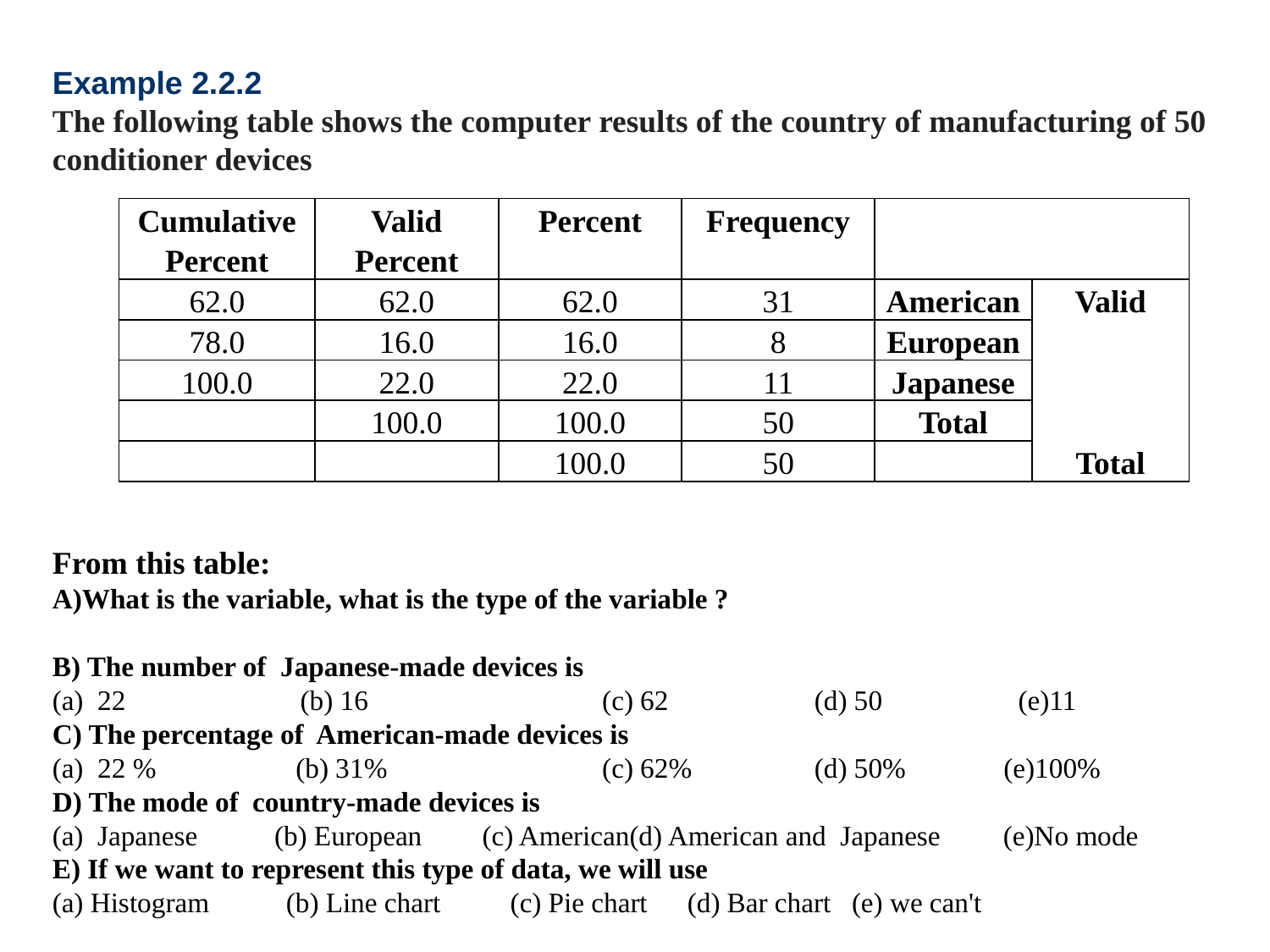

Example 2.2.2
The following table shows the computer results of the country of manufacturing of 50 conditioner devices

From this table:
A)What is the variable, what is the type of the variable ?

B) The number of  Japanese-made devices is
(a)  22                         (b) 16	  	      (c) 62		(d) 50	           (e)11
C) The percentage of  American-made devices is
(a)  22 %                    (b) 31%	        	      (c) 62%	(d) 50%              (e)100%
D) The mode of  country-made devices is
(a)  Japanese           (b) European	       (c) American(d) American and  Japanese         (e)No mode
E) If we want to represent this type of data, we will use
(a) Histogram           (b) Line chart          (c) Pie chart	(d) Bar chart   (e) we can't
| Cumulative Percent | Valid Percent | Percent | Frequency |  |  |
| --- | --- | --- | --- | --- | --- |
| 62.0 | 62.0 | 62.0 | 31 | American | Valid |
| 78.0 | 16.0 | 16.0 | 8 | European |  |
| 100.0 | 22.0 | 22.0 | 11 | Japanese |  |
|  | 100.0 | 100.0 | 50 | Total |  |
|  |  | 100.0 | 50 |  | Total |